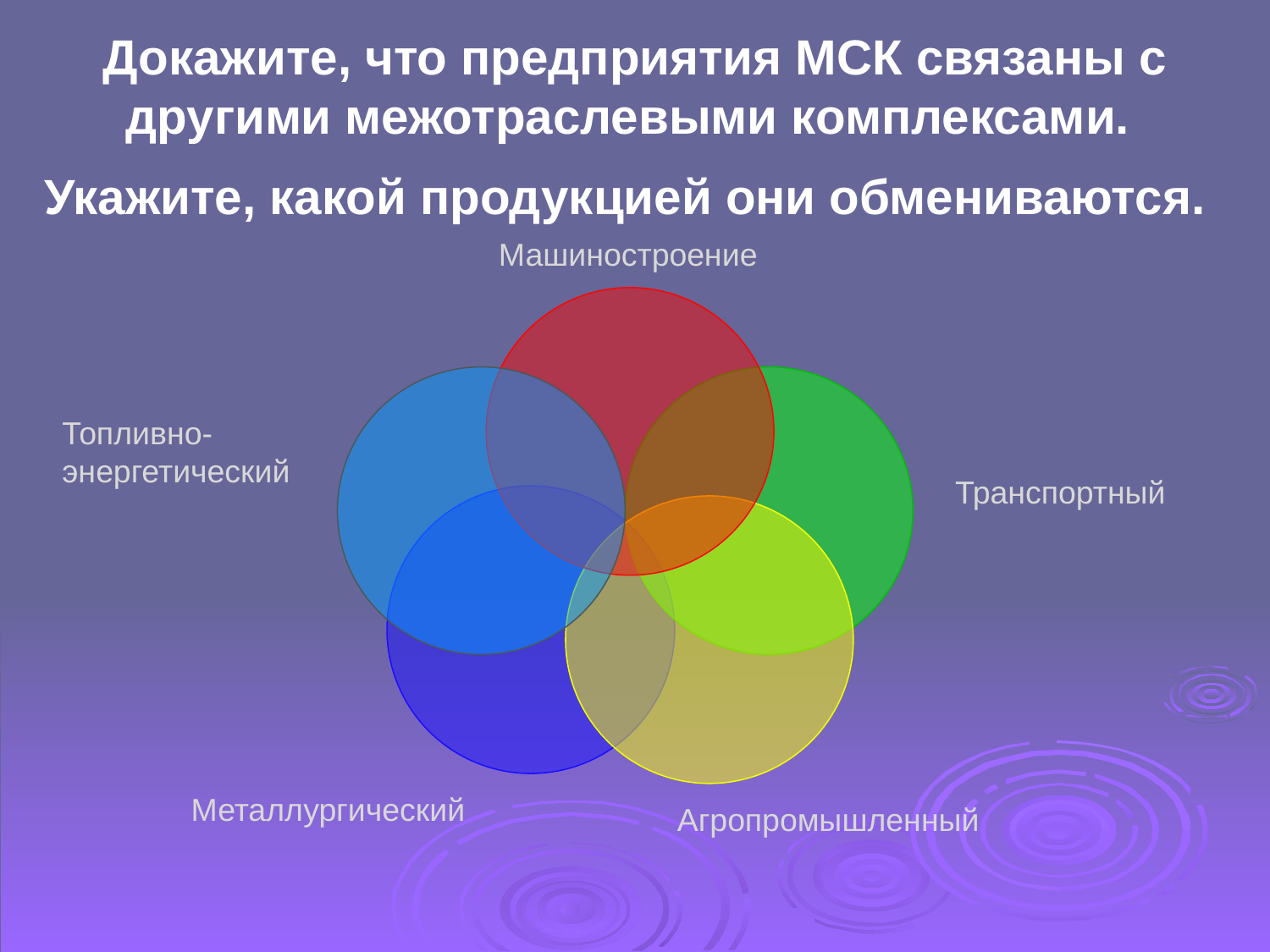

# Докажите, что предприятия МСК связаны с другими межотраслевыми комплексами. Укажите, какой продукцией они обмениваются.
Машиностроение

Топливно-энергетический
Транспортный

Металлургический
Агропромышленный